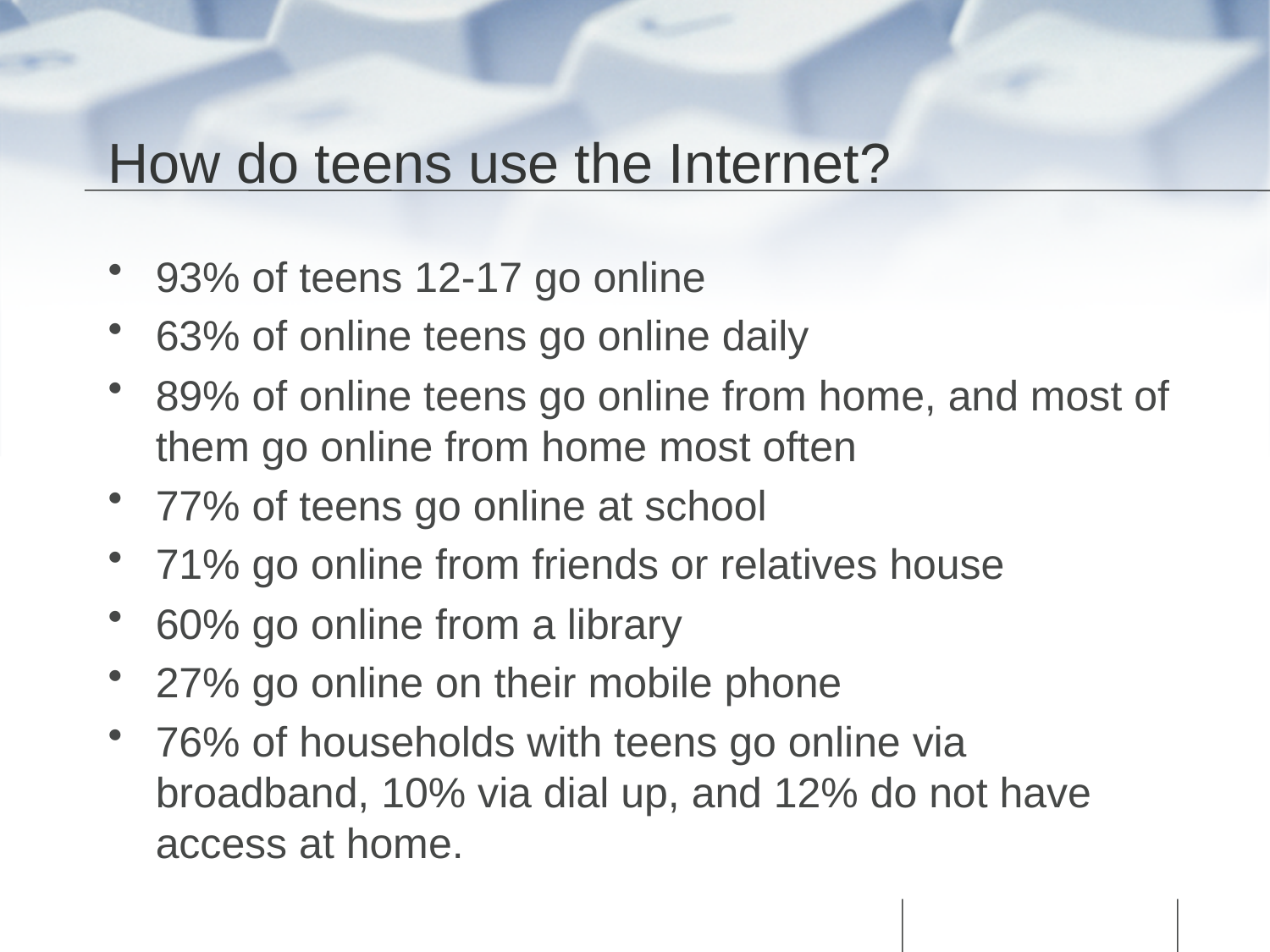

# How do teens use the Internet?
93% of teens 12-17 go online
63% of online teens go online daily
89% of online teens go online from home, and most of them go online from home most often
77% of teens go online at school
71% go online from friends or relatives house
60% go online from a library
27% go online on their mobile phone
76% of households with teens go online via broadband, 10% via dial up, and 12% do not have access at home.

6